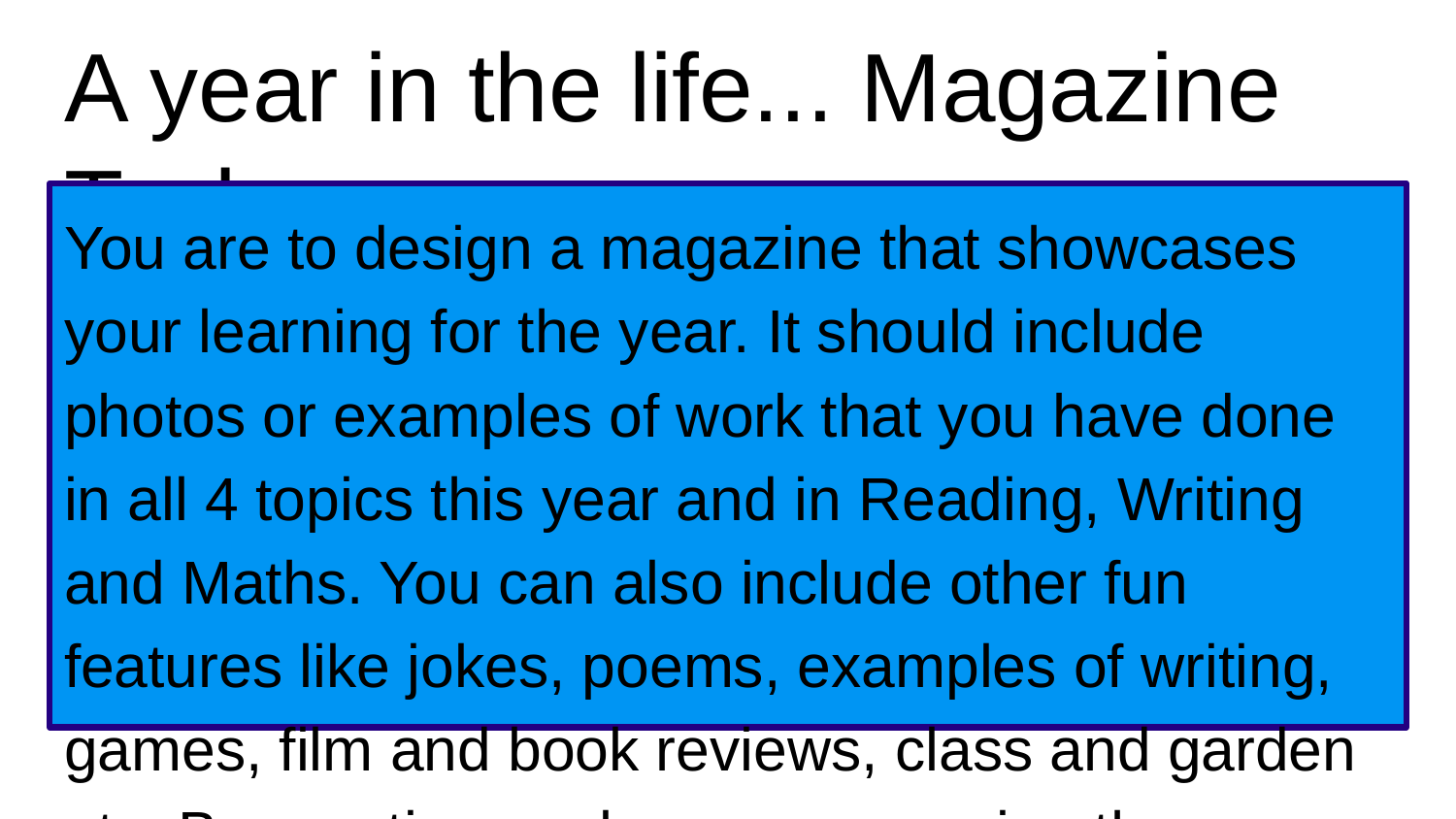

# A year in the life... Magazine Task
You are to design a magazine that showcases your learning for the year. It should include photos or examples of work that you have done in all 4 topics this year and in Reading, Writing and Maths. You can also include other fun features like jokes, poems, examples of writing, games, film and book reviews, class and garden etc. Be creative, make your magazine the one everybody wants to read.